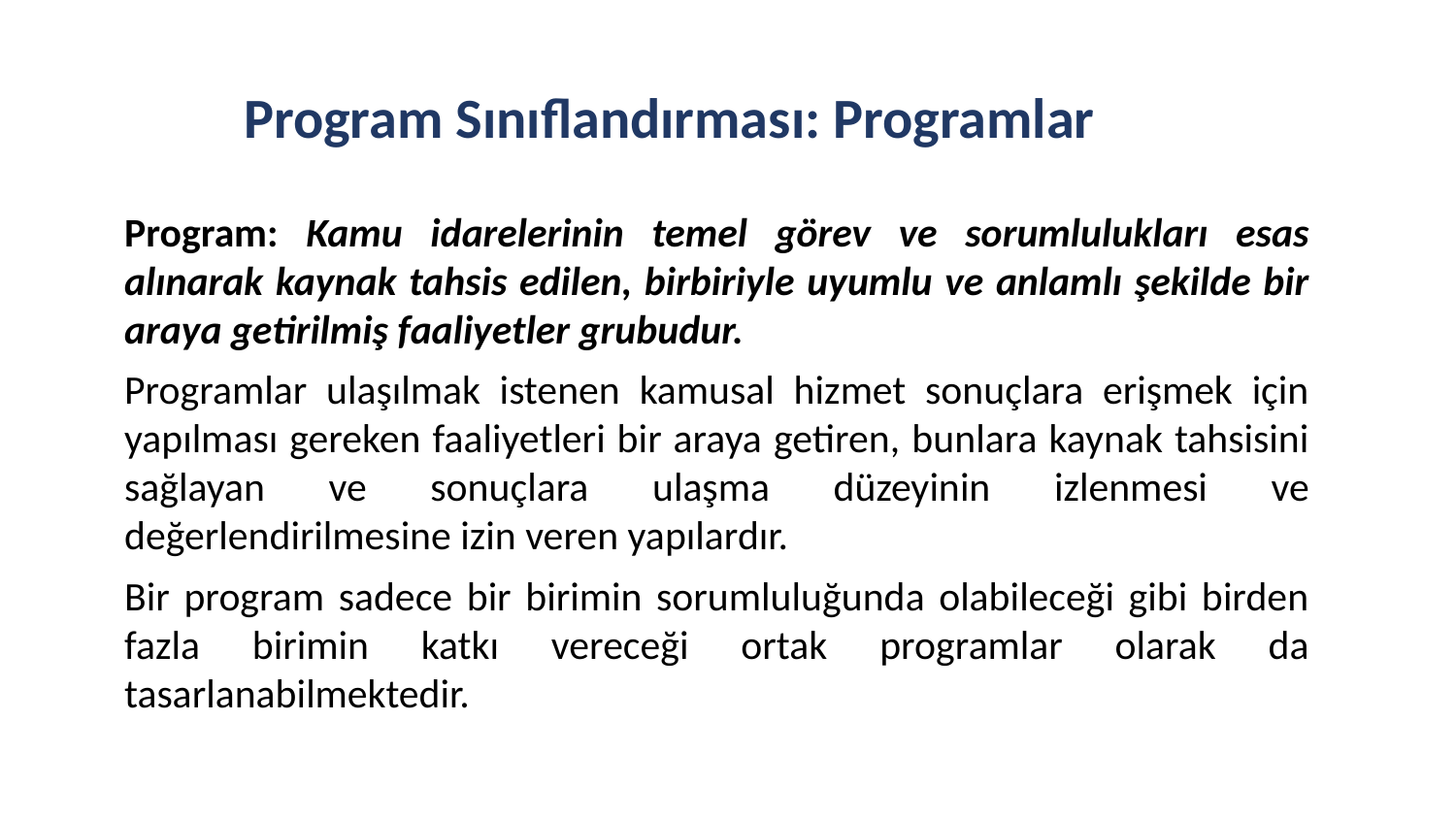

Program Sınıflandırması: Programlar
Program: Kamu idarelerinin temel görev ve sorumlulukları esas alınarak kaynak tahsis edilen, birbiriyle uyumlu ve anlamlı şekilde bir araya getirilmiş faaliyetler grubudur.
Programlar ulaşılmak istenen kamusal hizmet sonuçlara erişmek için yapılması gereken faaliyetleri bir araya getiren, bunlara kaynak tahsisini sağlayan ve sonuçlara ulaşma düzeyinin izlenmesi ve değerlendirilmesine izin veren yapılardır.
Bir program sadece bir birimin sorumluluğunda olabileceği gibi birden fazla birimin katkı vereceği ortak programlar olarak da tasarlanabilmektedir.